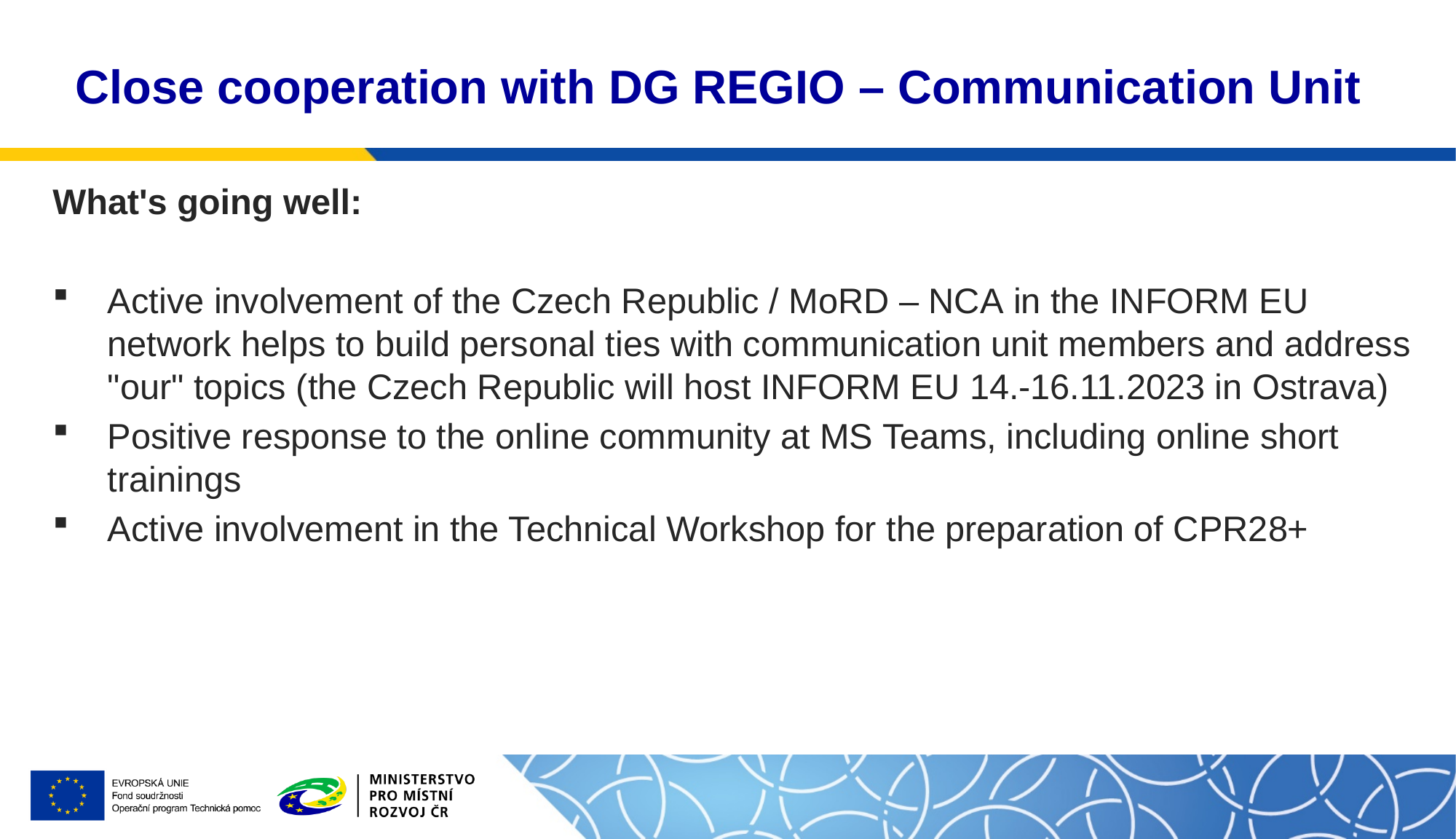

# Close cooperation with DG REGIO – Communication Unit

What's going well:

Active involvement of the Czech Republic / MoRD – NCA in the INFORM EU network helps to build personal ties with communication unit members and address "our" topics (the Czech Republic will host INFORM EU 14.-16.11.2023 in Ostrava)
Positive response to the online community at MS Teams, including online short trainings
Active involvement in the Technical Workshop for the preparation of CPR28+